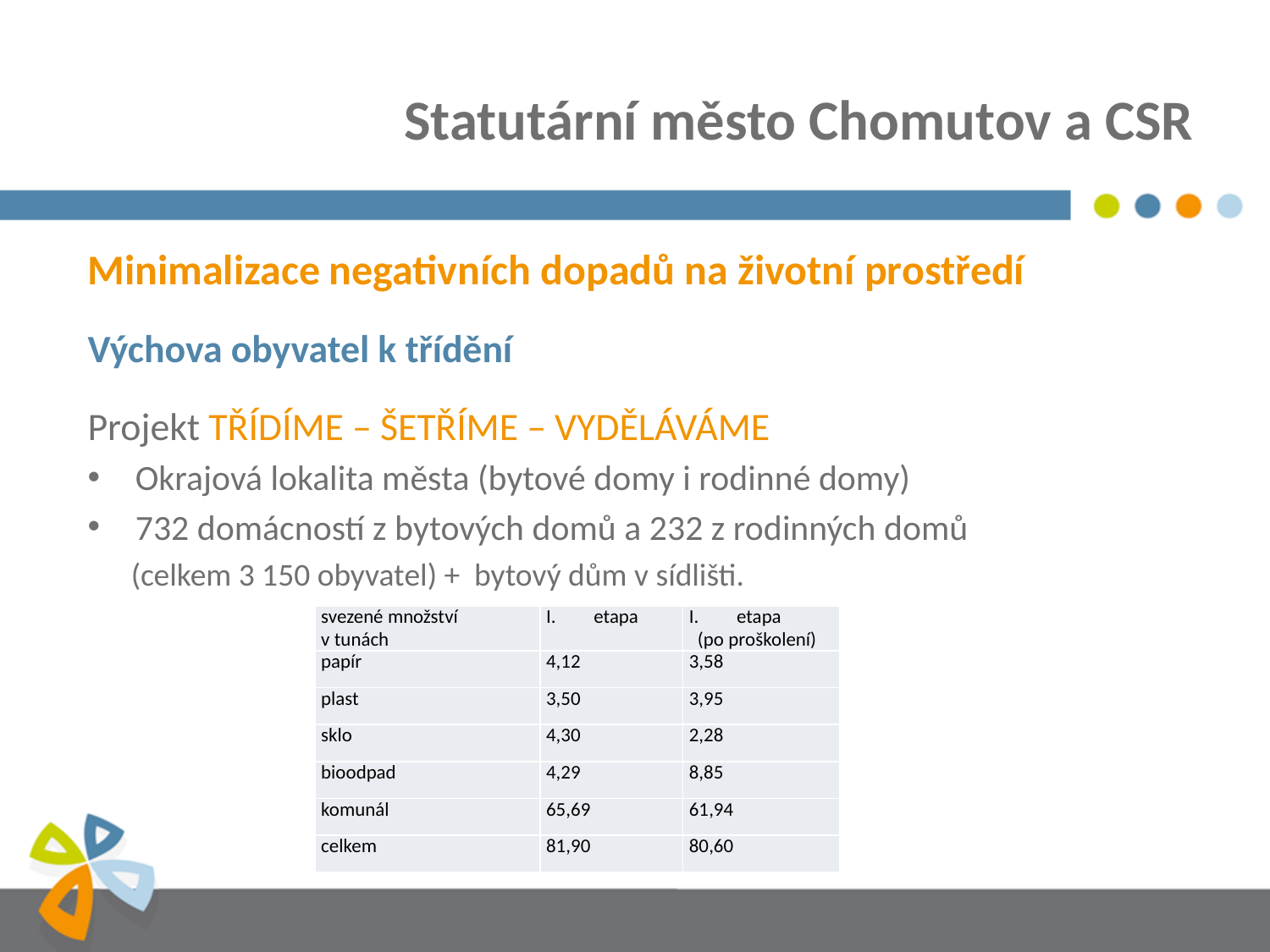

# Statutární město Chomutov a CSR
Minimalizace negativních dopadů na životní prostředí
Výchova obyvatel k třídění
Projekt TŘÍDÍME – ŠETŘÍME – VYDĚLÁVÁME
Okrajová lokalita města (bytové domy i rodinné domy)
732 domácností z bytových domů a 232 z rodinných domů
     (celkem 3 150 obyvatel) +  bytový dům v sídlišti.

| svezené množství v tunách | etapa | etapa (po proškolení) |
| --- | --- | --- |
| papír | 4,12 | 3,58 |
| plast | 3,50 | 3,95 |
| sklo | 4,30 | 2,28 |
| bioodpad | 4,29 | 8,85 |
| komunál | 65,69 | 61,94 |
| celkem | 81,90 | 80,60 |